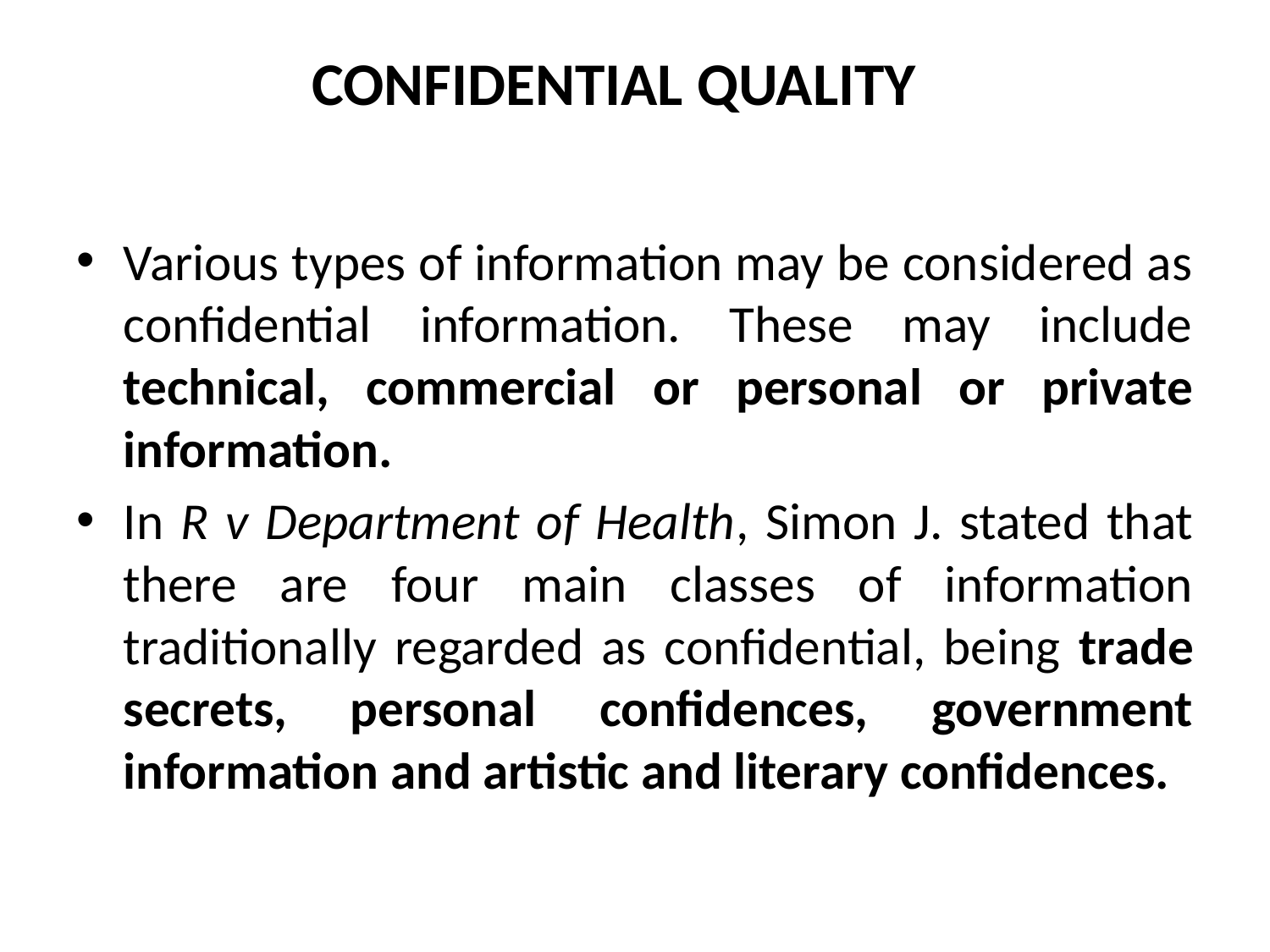

# CONFIDENTIAL QUALITY
Various types of information may be considered as confidential information. These may include technical, commercial or personal or private information.
In R v Department of Health, Simon J. stated that there are four main classes of information traditionally regarded as confidential, being trade secrets, personal confidences, government information and artistic and literary confidences.